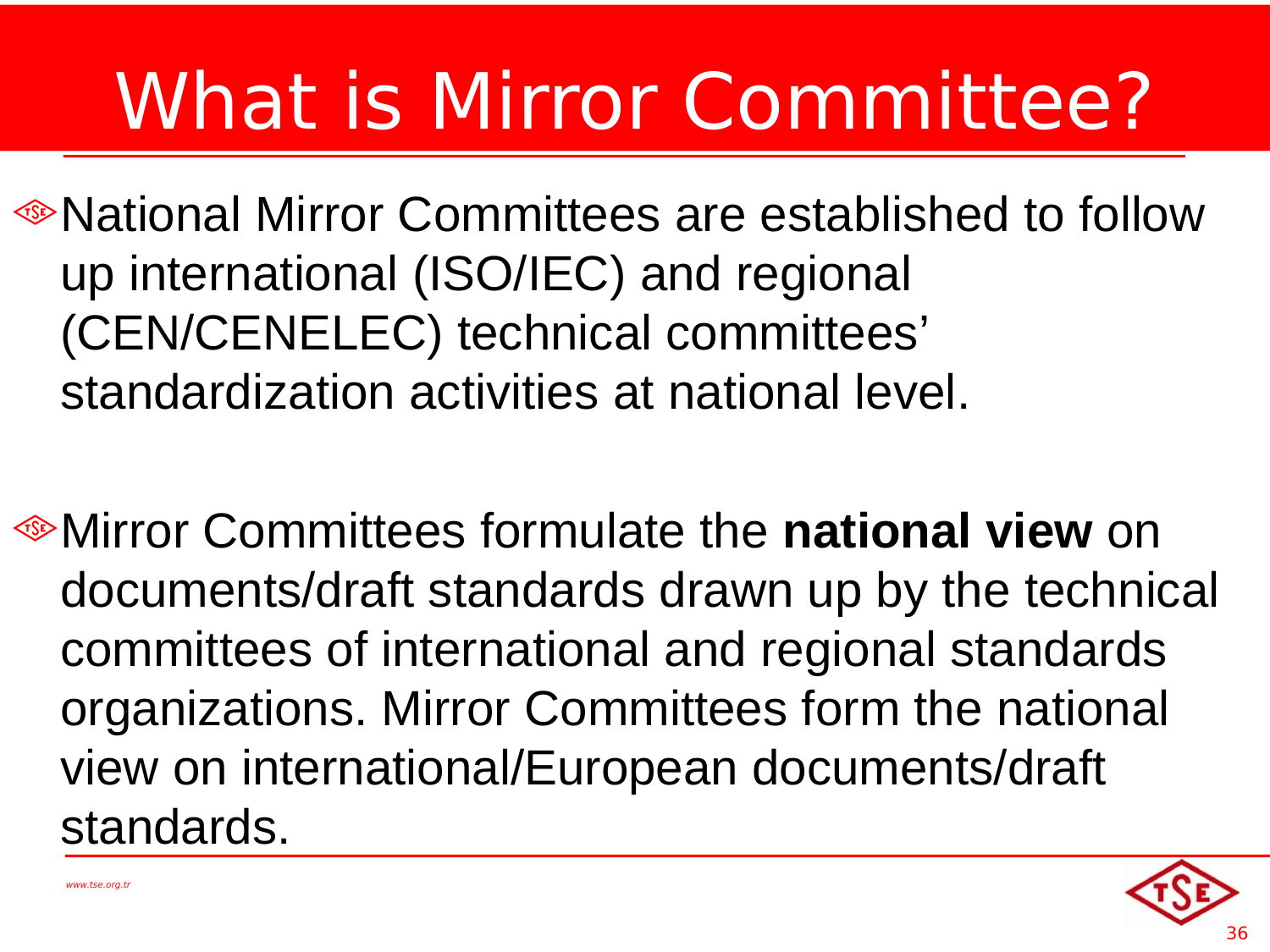

# What is Mirror Committee?
National Mirror Committees are established to follow up international (ISO/IEC) and regional (CEN/CENELEC) technical committees’ standardization activities at national level.

Mirror Committees formulate the national view on documents/draft standards drawn up by the technical committees of international and regional standards organizations. Mirror Committees form the national view on international/European documents/draft standards.

www.tse.org.tr
36